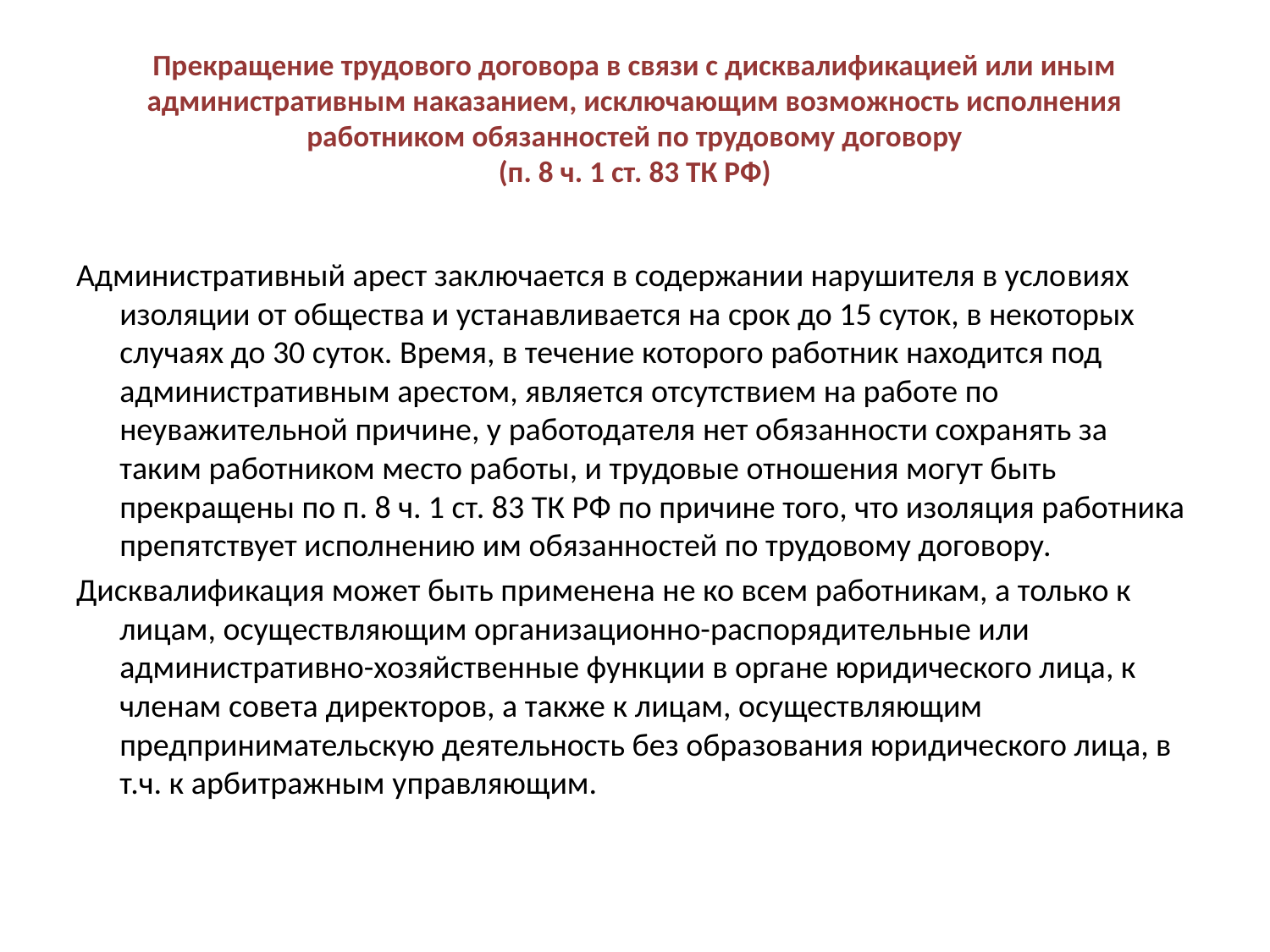

# Прекращение трудового договора в связи с дисквалификацией или иным административным наказанием, исключающим возможность исполнения работником обязанностей по трудовому договору (п. 8 ч. 1 ст. 83 ТК РФ)
Административный арест заключается в содержании нарушителя в усло­виях изоляции от общества и устанавливается на срок до 15 суток, в некоторых случаях до 30 суток. Время, в течение которого работник находится под административным арестом, является отсутствием на работе по неуважительной причине, у работодателя нет обязанности сохранять за таким работником место работы, и трудовые отношения могут быть прекращены по п. 8 ч. 1 ст. 83 ТК РФ по причине того, что изоляция работника препятствует исполнению им обязанностей по трудовому договору.
Дисквалификация может быть применена не ко всем работникам, а только к лицам, осуществляющим организационно-распорядительные или административно-хозяйственные функции в органе юридического лица, к членам совета директоров, а также к лицам, осуществляющим предпринимательскую деятельность без образования юридического лица, в т.ч. к арбитражным управляющим.